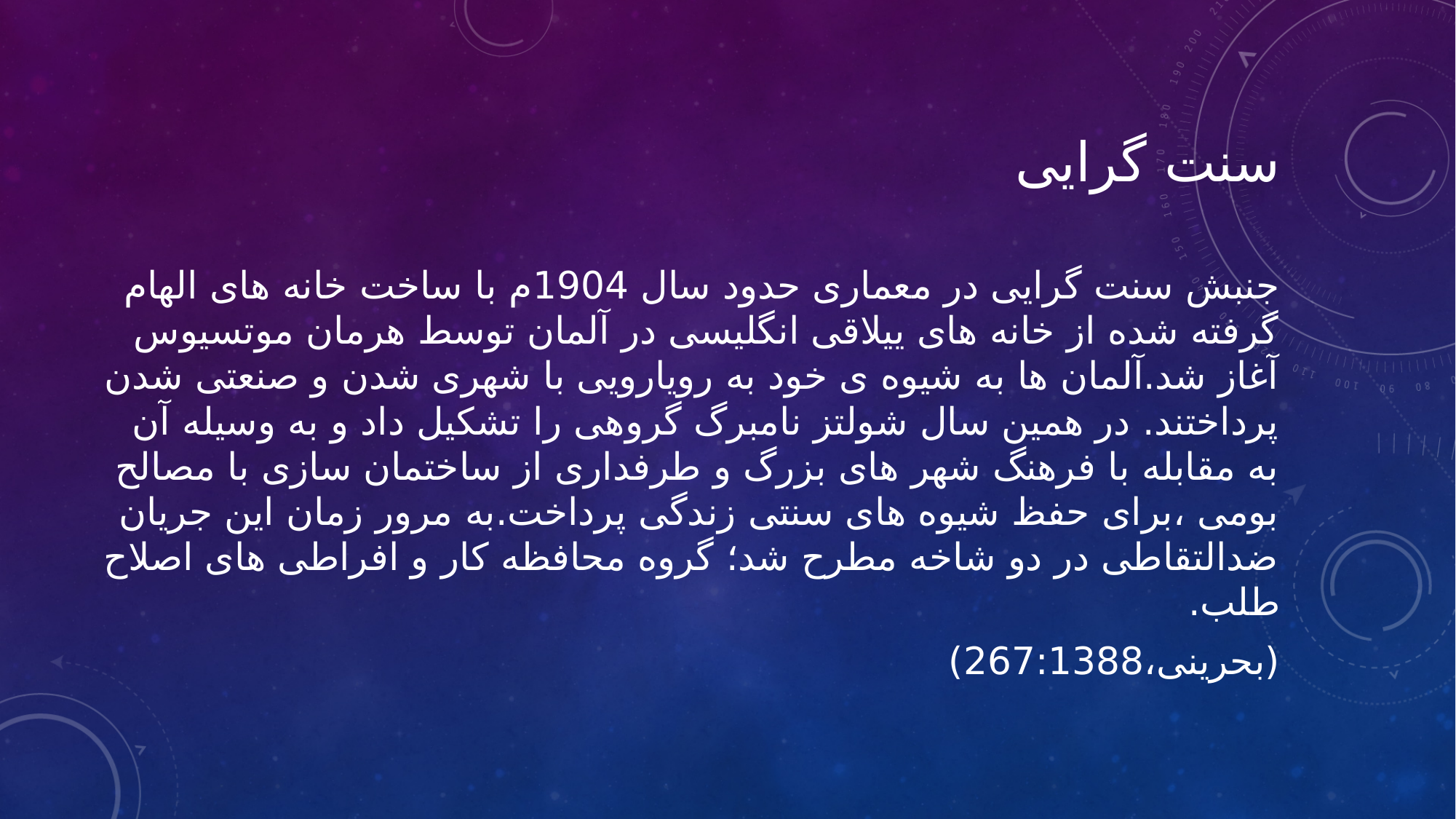

# سنت گرایی
جنبش سنت گرایی در معماری حدود سال 1904م با ساخت خانه های الهام گرفته شده از خانه های ییلاقی انگلیسی در آلمان توسط هرمان موتسیوس آغاز شد.آلمان ها به شیوه ی خود به رویارویی با شهری شدن و صنعتی شدن پرداختند. در همین سال شولتز نامبرگ گروهی را تشکیل داد و به وسیله آن به مقابله با فرهنگ شهر های بزرگ و طرفداری از ساختمان سازی با مصالح بومی ،برای حفظ شیوه های سنتی زندگی پرداخت.به مرور زمان این جریان ضدالتقاطی در دو شاخه مطرح شد؛ گروه محافظه کار و افراطی های اصلاح طلب.
(بحرینی،267:1388)